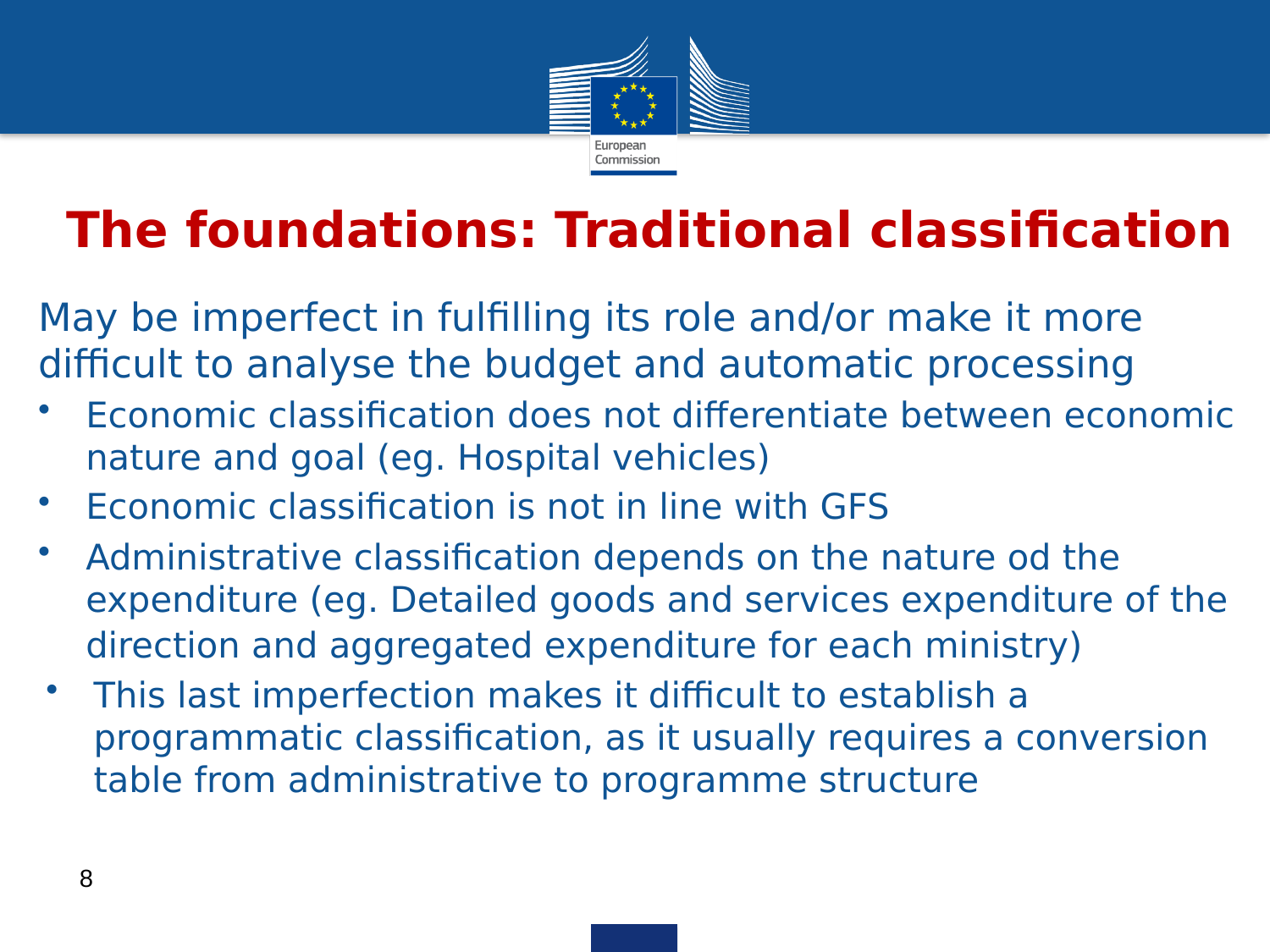

# The foundations: Traditional classification
May be imperfect in fulfilling its role and/or make it more difficult to analyse the budget and automatic processing
Economic classification does not differentiate between economic nature and goal (eg. Hospital vehicles)
Economic classification is not in line with GFS
Administrative classification depends on the nature od the expenditure (eg. Detailed goods and services expenditure of the direction and aggregated expenditure for each ministry)
This last imperfection makes it difficult to establish a programmatic classification, as it usually requires a conversion table from administrative to programme structure

8